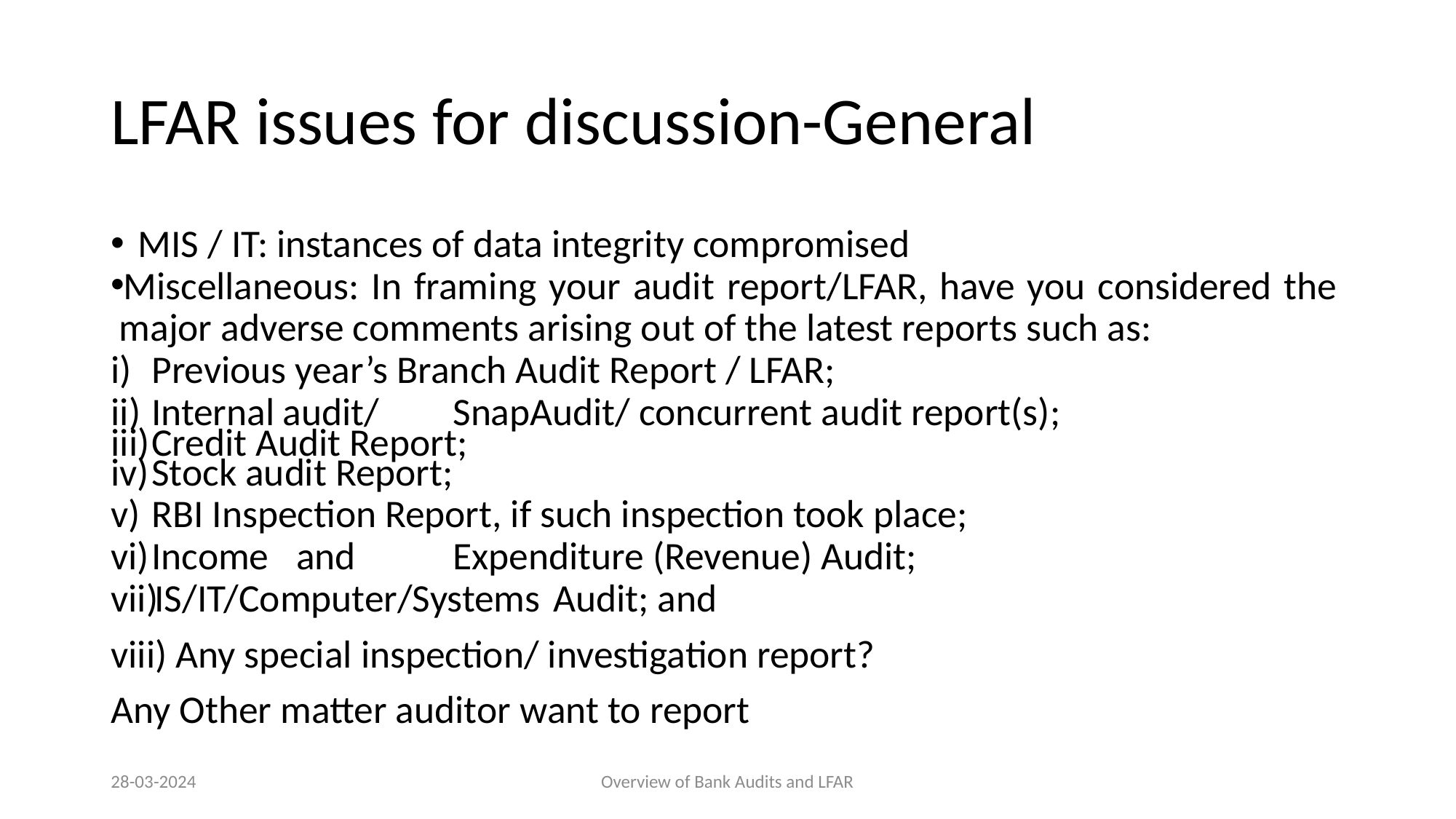

# LFAR issues for discussion-General
MIS / IT: instances of data integrity compromised
Miscellaneous: In framing your audit report/LFAR, have you considered the major adverse comments arising out of the latest reports such as:
Previous year’s Branch Audit Report / LFAR;
Internal	audit/	SnapAudit/ concurrent audit report(s);

Credit Audit Report;

Stock audit Report;
RBI Inspection Report, if such inspection took place;
Income	and	Expenditure (Revenue) Audit;
IS/IT/Computer/Systems	Audit; and
viii) Any special inspection/ investigation report?
Any Other matter auditor want to report
28-03-2024
Overview of Bank Audits and LFAR
17